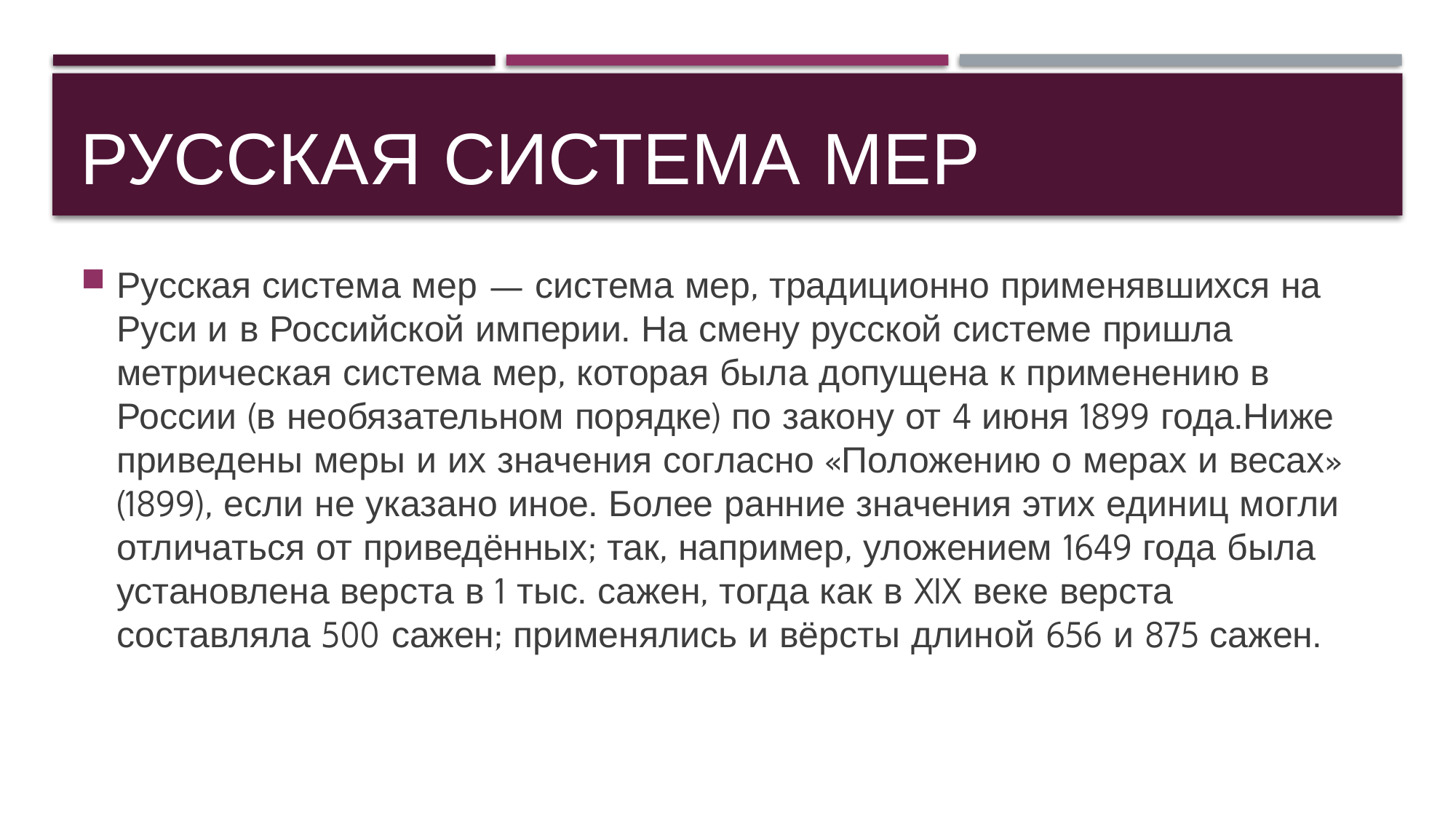

# Русская система мер
Русская система мер — система мер, традиционно применявшихся на Руси и в Российской империи. На смену русской системе пришла метрическая система мер, которая была допущена к применению в России (в необязательном порядке) по закону от 4 июня 1899 года.Ниже приведены меры и их значения согласно «Положению о мерах и весах» (1899), если не указано иное. Более ранние значения этих единиц могли отличаться от приведённых; так, например, уложением 1649 года была установлена верста в 1 тыс. сажен, тогда как в XIX веке верста составляла 500 сажен; применялись и вёрсты длиной 656 и 875 сажен.